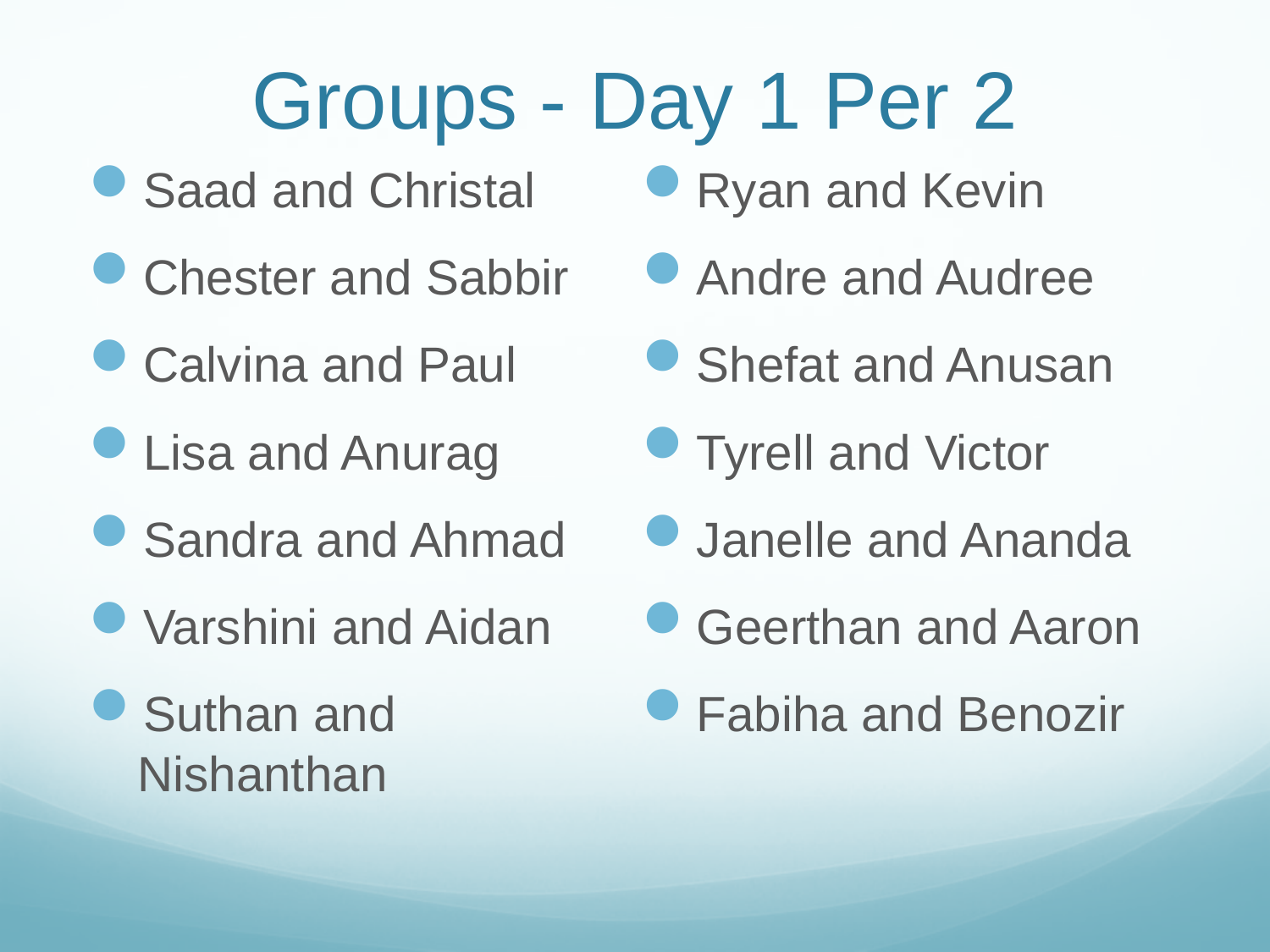

# Groups - Day 1 Per 2
Saad and Christal
Chester and Sabbir
Calvina and Paul
Lisa and Anurag
Sandra and Ahmad
Varshini and Aidan
Suthan and Nishanthan
Ryan and Kevin
Andre and Audree
Shefat and Anusan
Tyrell and Victor
Janelle and Ananda
Geerthan and Aaron
Fabiha and Benozir